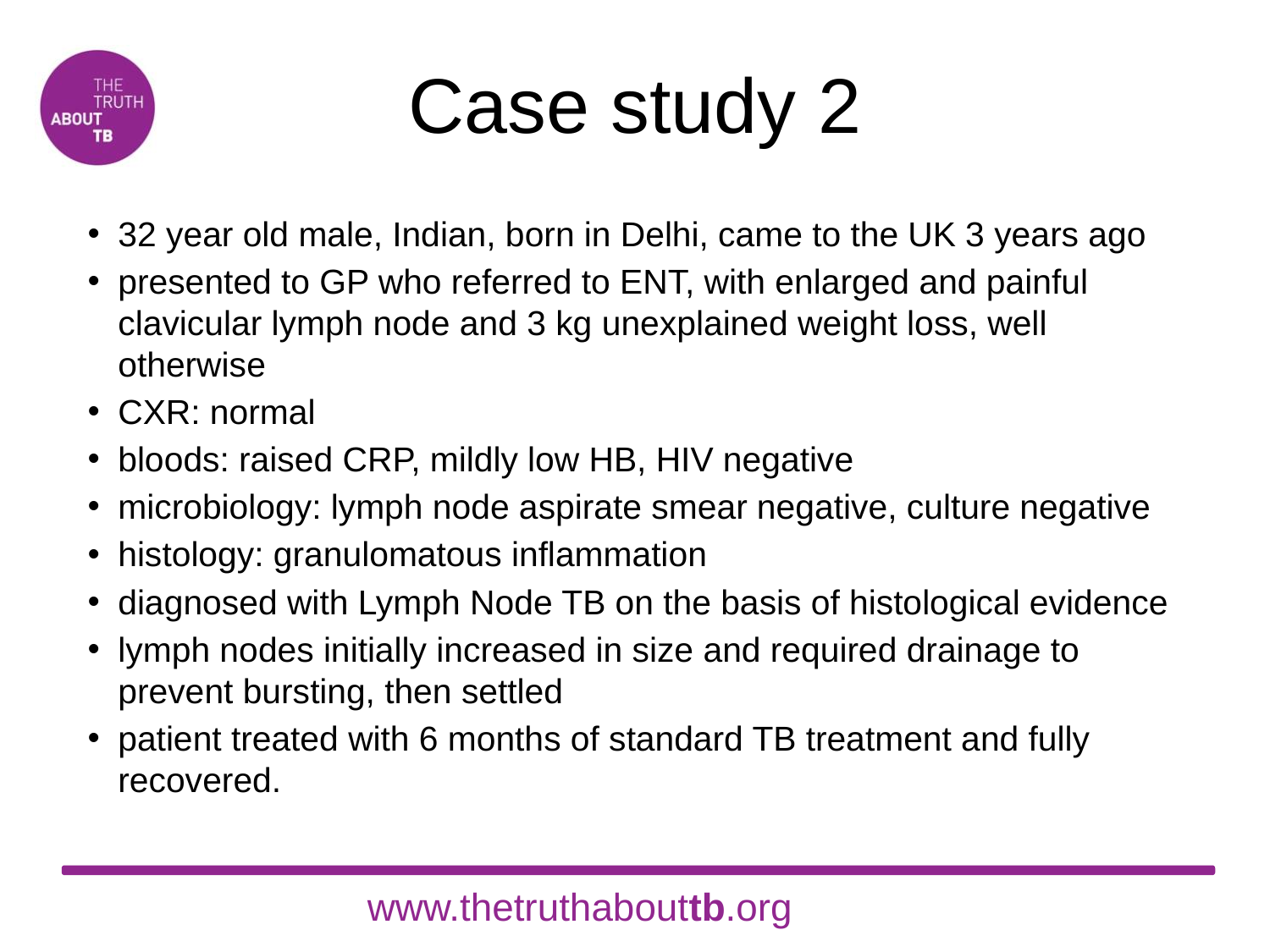

# Case study 2
32 year old male, Indian, born in Delhi, came to the UK 3 years ago
presented to GP who referred to ENT, with enlarged and painful clavicular lymph node and 3 kg unexplained weight loss, well otherwise
CXR: normal
bloods: raised CRP, mildly low HB, HIV negative
microbiology: lymph node aspirate smear negative, culture negative
histology: granulomatous inflammation
diagnosed with Lymph Node TB on the basis of histological evidence
lymph nodes initially increased in size and required drainage to prevent bursting, then settled
patient treated with 6 months of standard TB treatment and fully recovered.